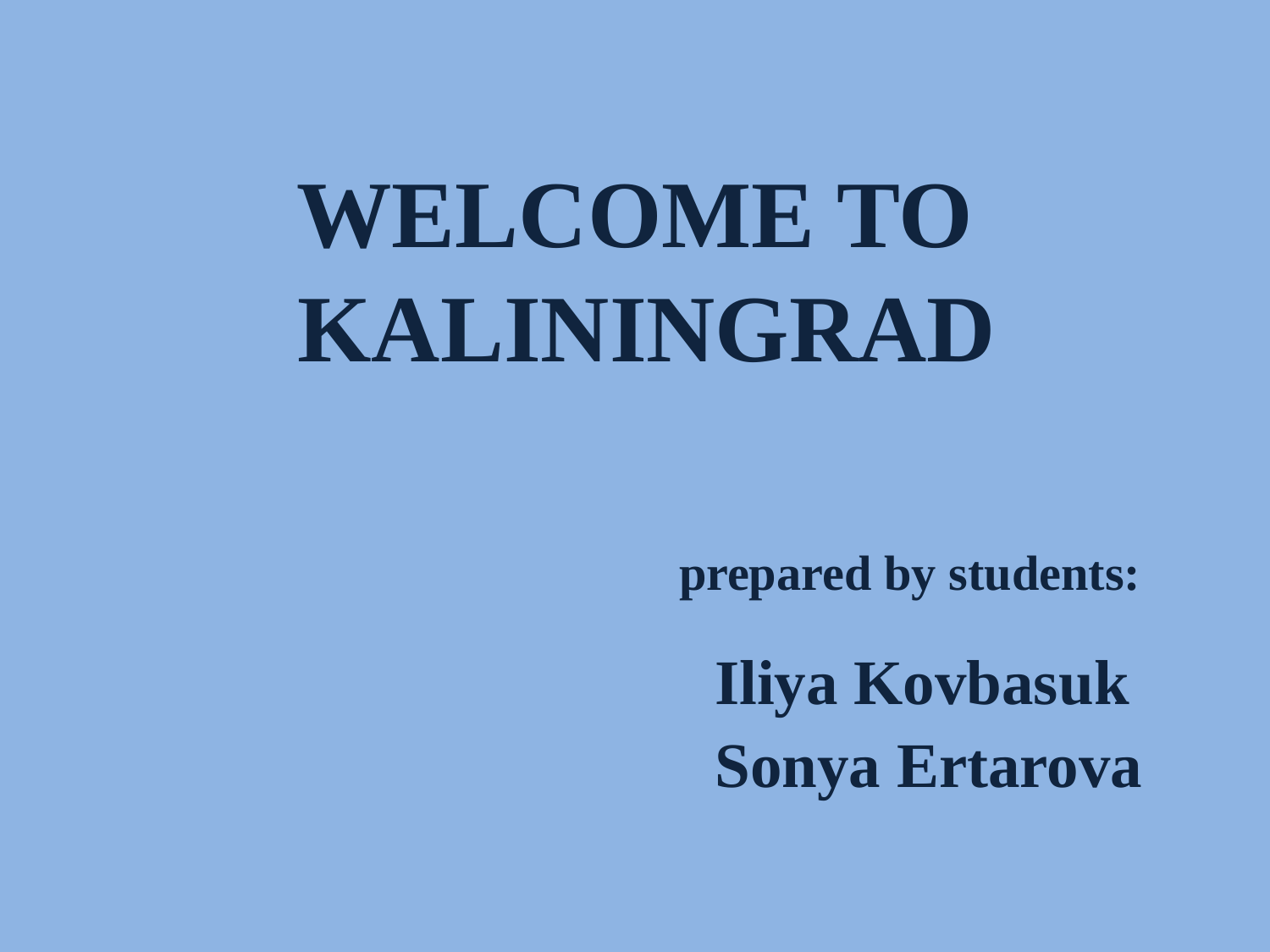

# WELCOME TO KALININGRAD prepared by students: Iliya Kovbasuk Sonya Ertarova